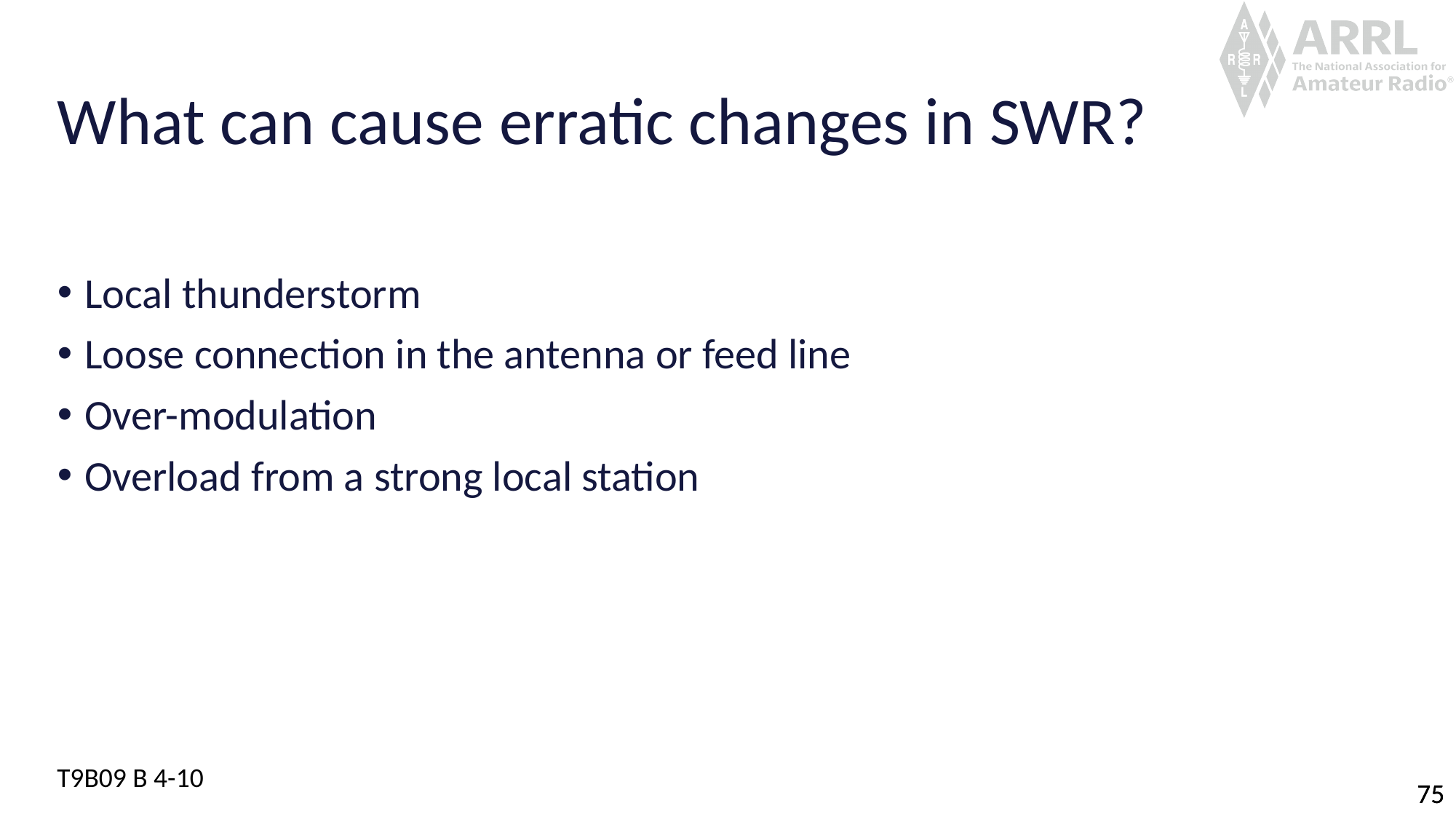

# What can cause erratic changes in SWR?
Local thunderstorm
Loose connection in the antenna or feed line
Over-modulation
Overload from a strong local station
T9B09 B 4-10